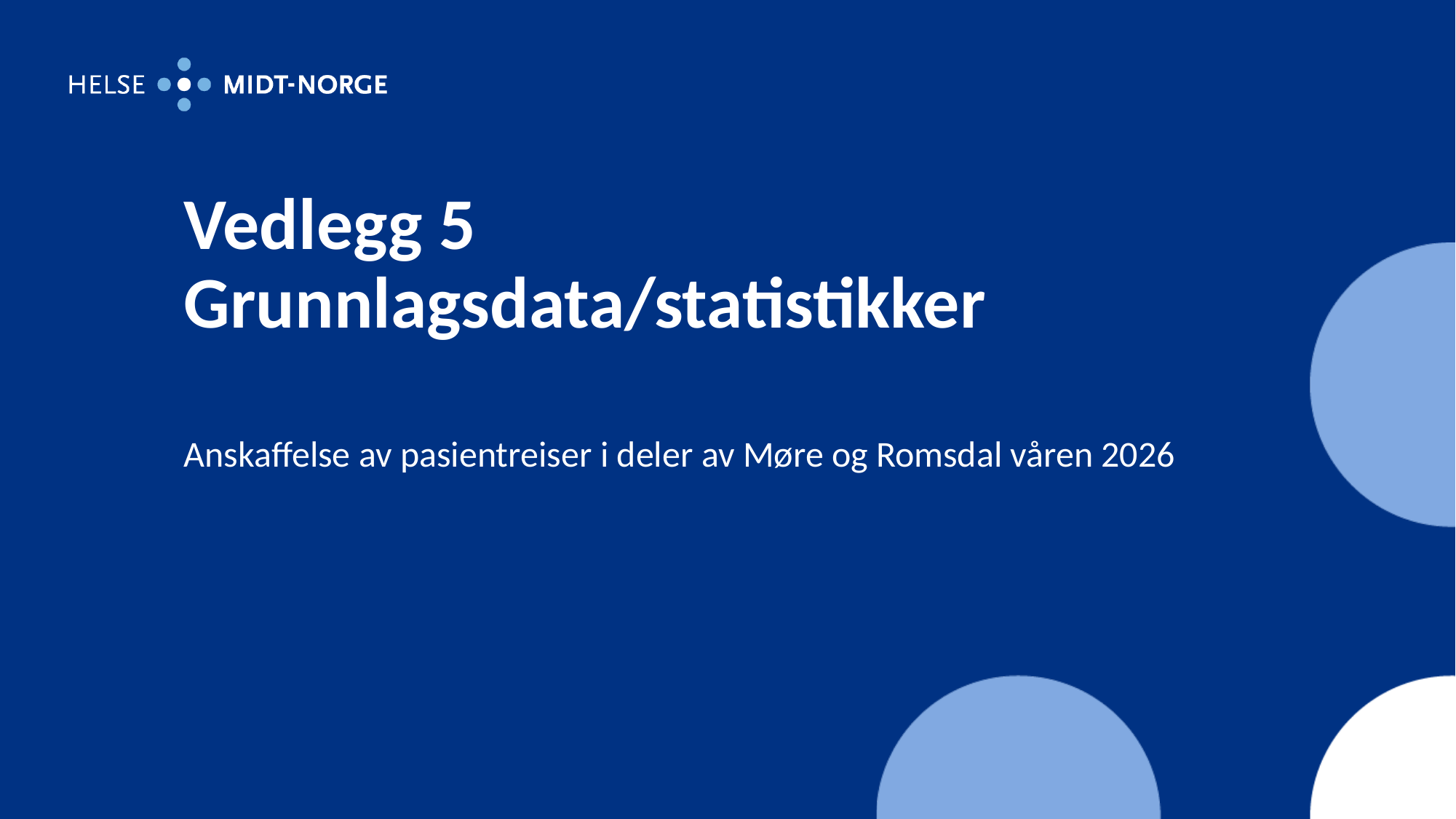

# Vedlegg 5 Grunnlagsdata/statistikker
Anskaffelse av pasientreiser i deler av Møre og Romsdal våren 2026